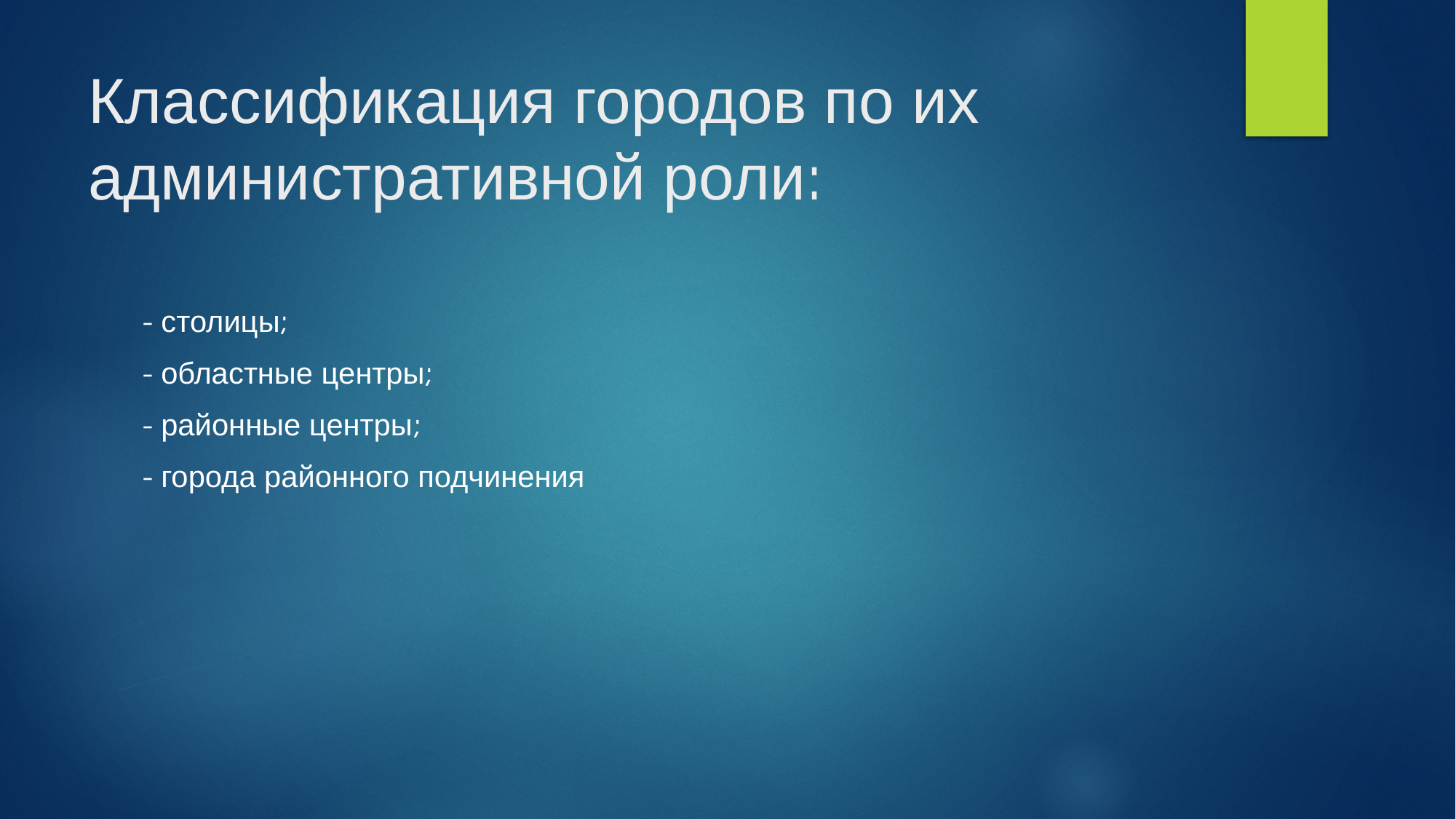

# Классификация городов по их административной роли:

- столицы;
- областные центры;
- районные центры;
- города районного подчинения